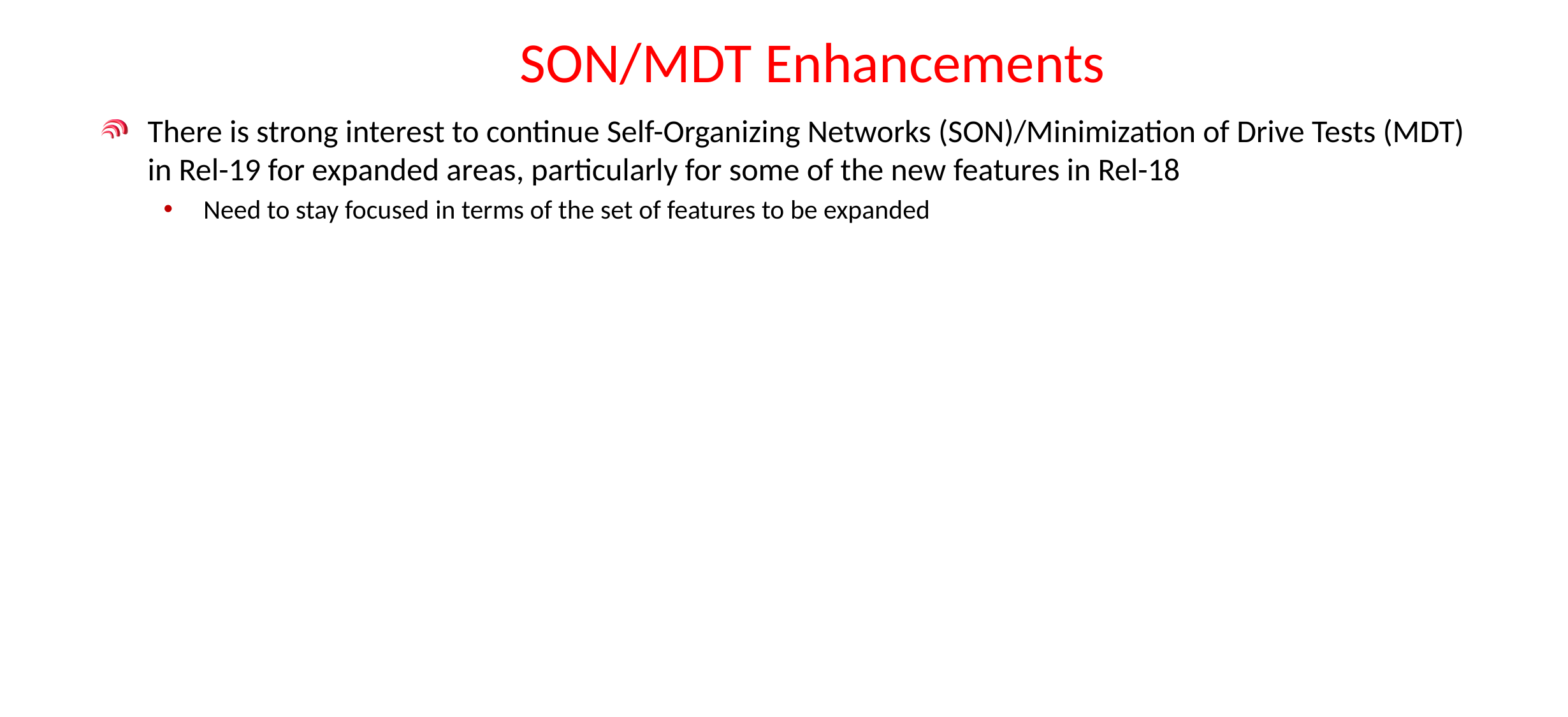

# SON/MDT Enhancements
There is strong interest to continue Self-Organizing Networks (SON)/Minimization of Drive Tests (MDT) in Rel-19 for expanded areas, particularly for some of the new features in Rel-18
Need to stay focused in terms of the set of features to be expanded